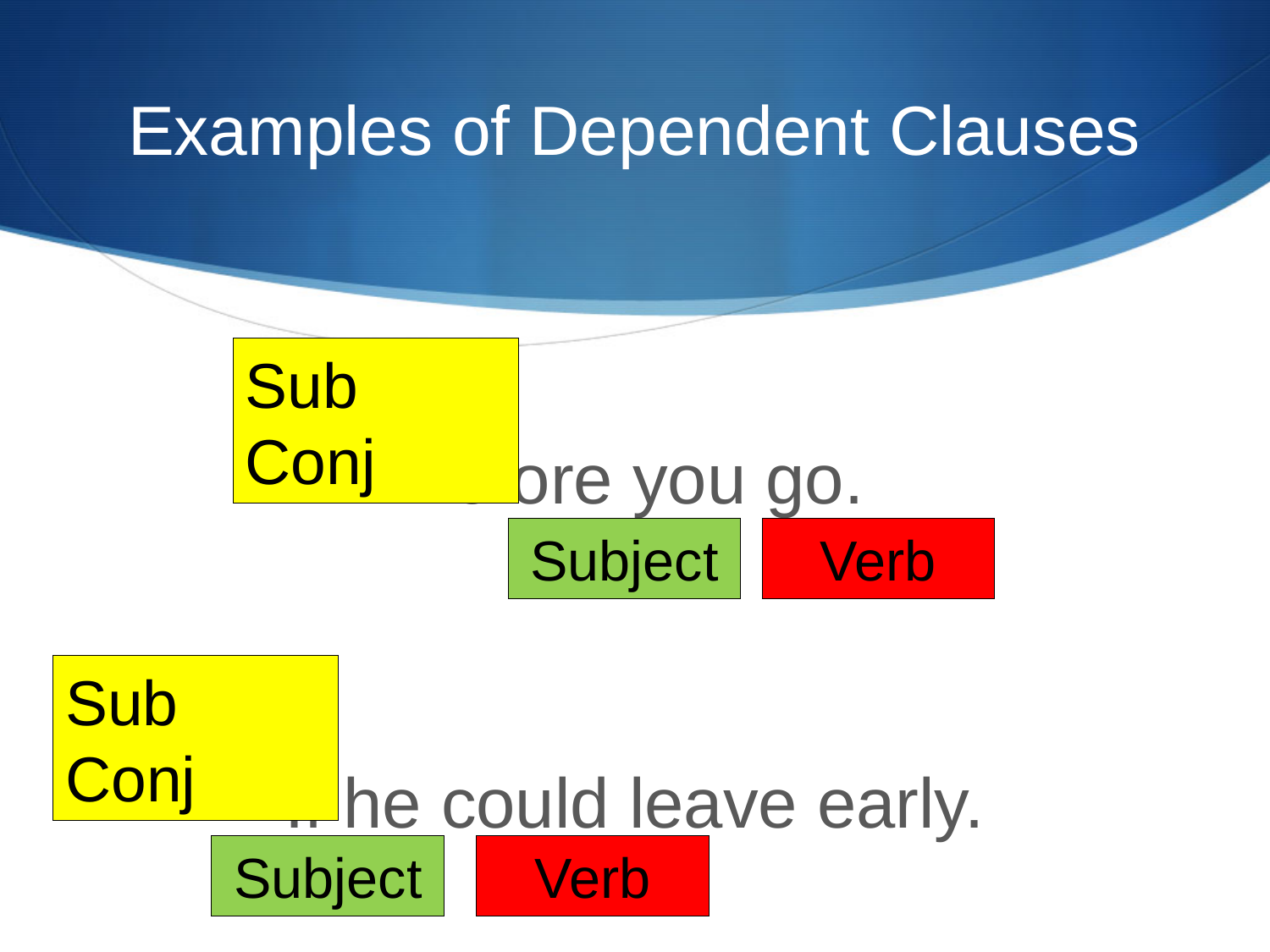

# Examples of Dependent Clauses
Sub Conj
Before you go.

If he could leave early.
Subject
Verb
Sub Conj
Subject
Verb